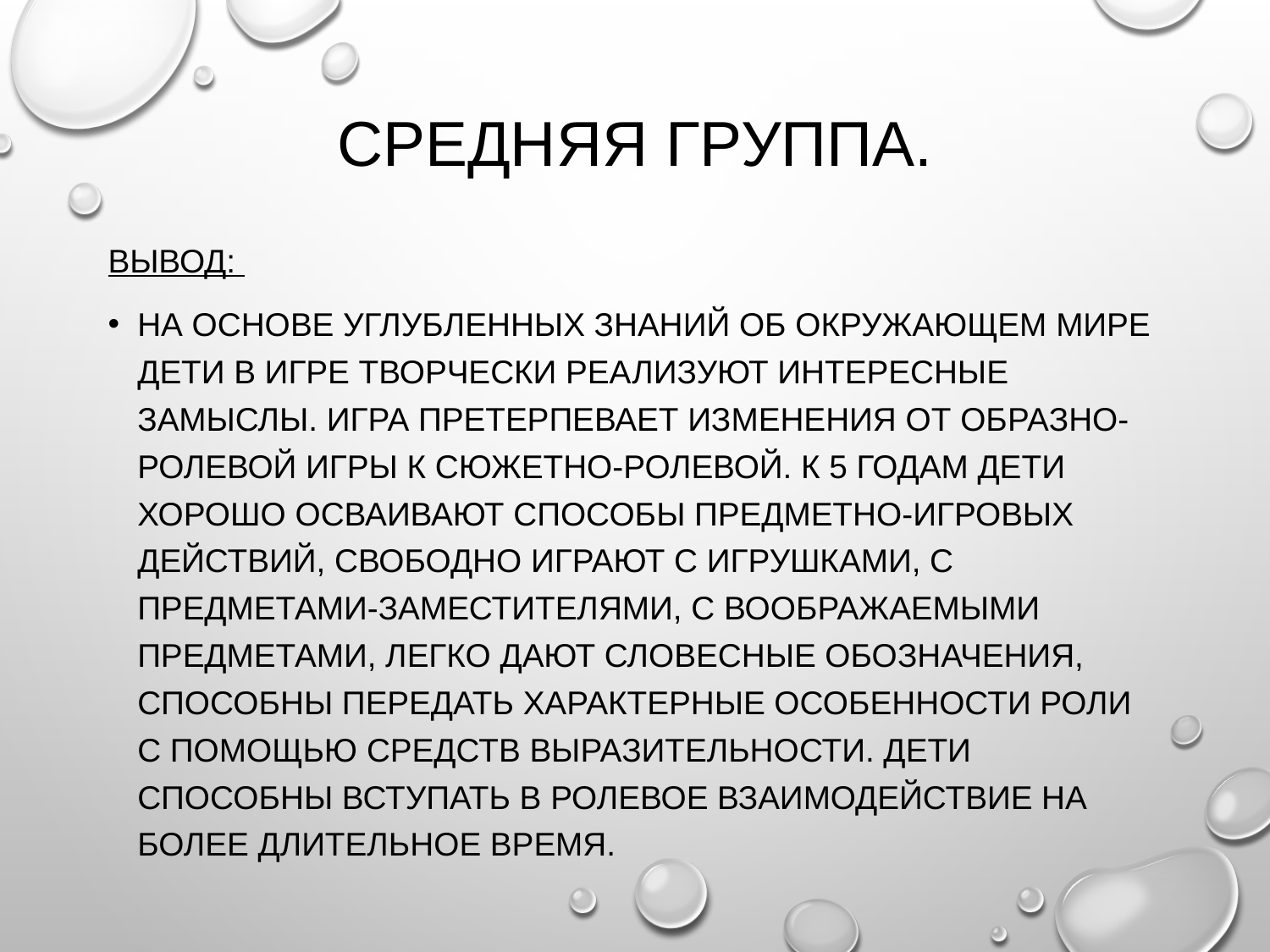

# Средняя группа.
Вывод:
На основе углубленных знаний об окружающем мире дети в игре творчески реализуют интересные замыслы. Игра претерпевает изменения от образно-ролевой игры к сюжетно-ролевой. К 5 годам дети хорошо осваивают способы предметно-игровых действий, свободно играют с игрушками, с предметами-заместителями, с воображаемыми предметами, легко дают словесные обозначения, способны передать характерные особенности роли с помощью средств выразительности. Дети способны вступать в ролевое взаимодействие на более длительное время.